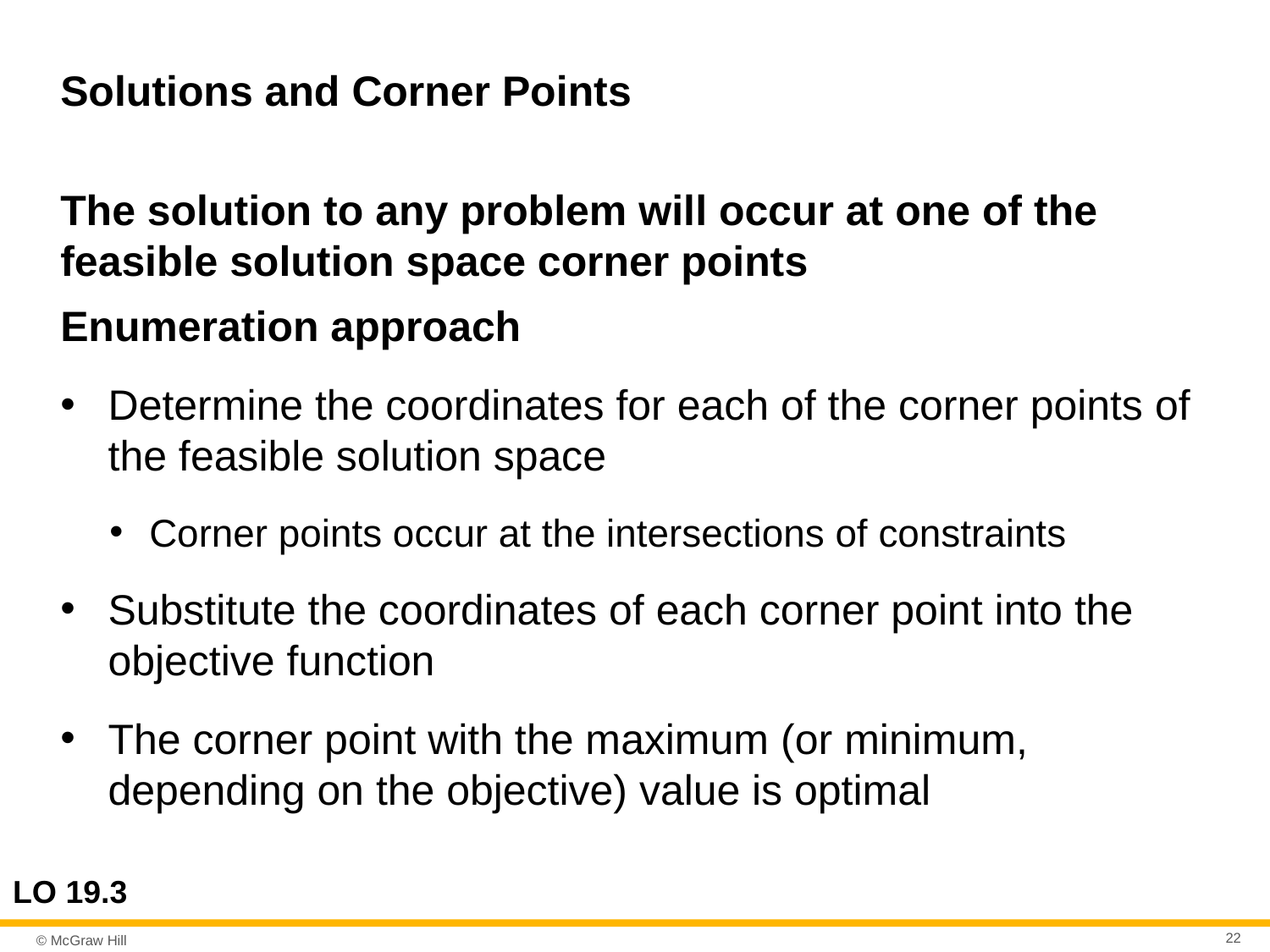

# Solutions and Corner Points
The solution to any problem will occur at one of the feasible solution space corner points
Enumeration approach
Determine the coordinates for each of the corner points of the feasible solution space
Corner points occur at the intersections of constraints
Substitute the coordinates of each corner point into the objective function
The corner point with the maximum (or minimum, depending on the objective) value is optimal
LO 19.3